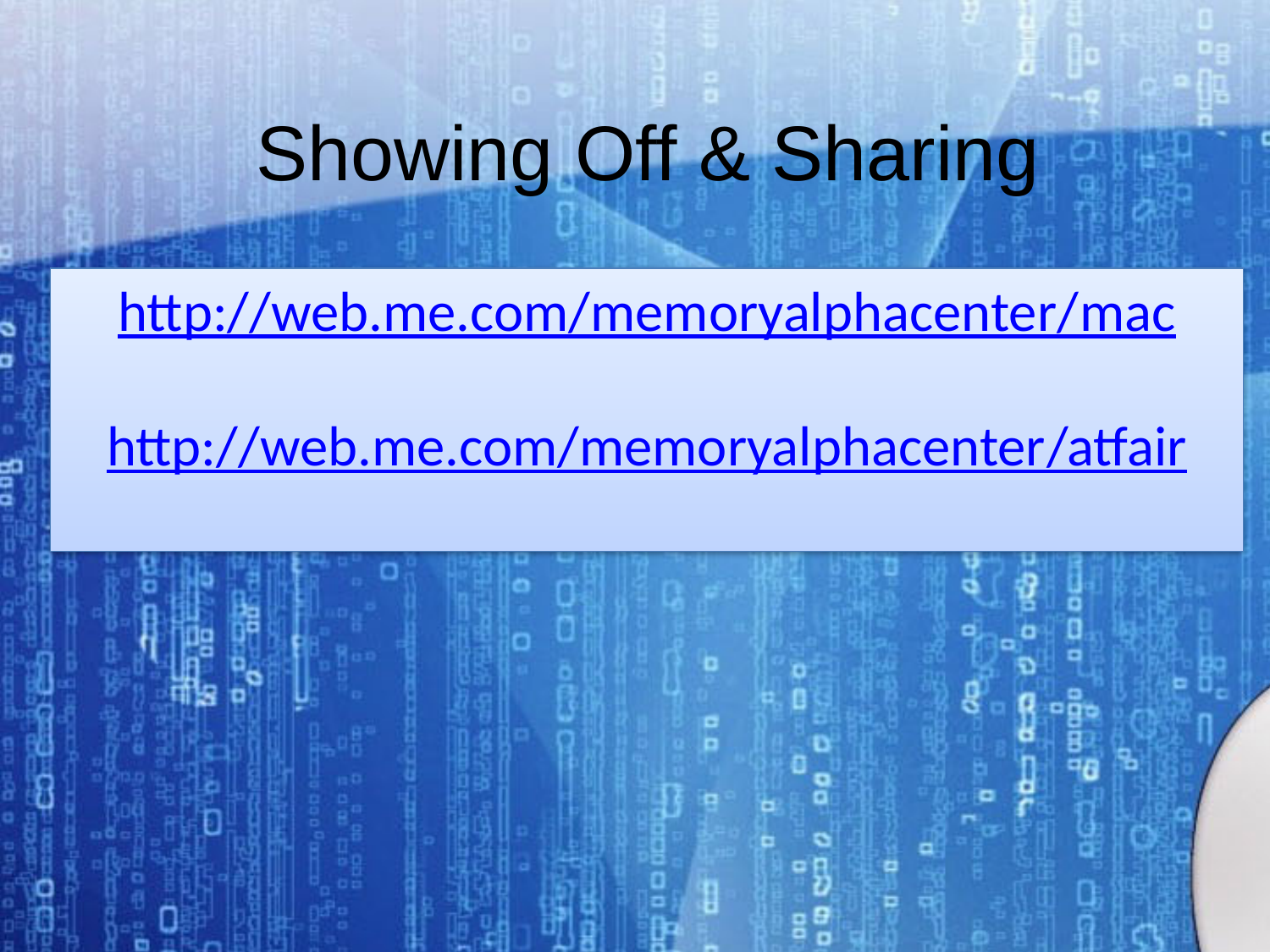

# Showing Off & Sharing

http://web.me.com/memoryalphacenter/mac

http://web.me.com/memoryalphacenter/atfair